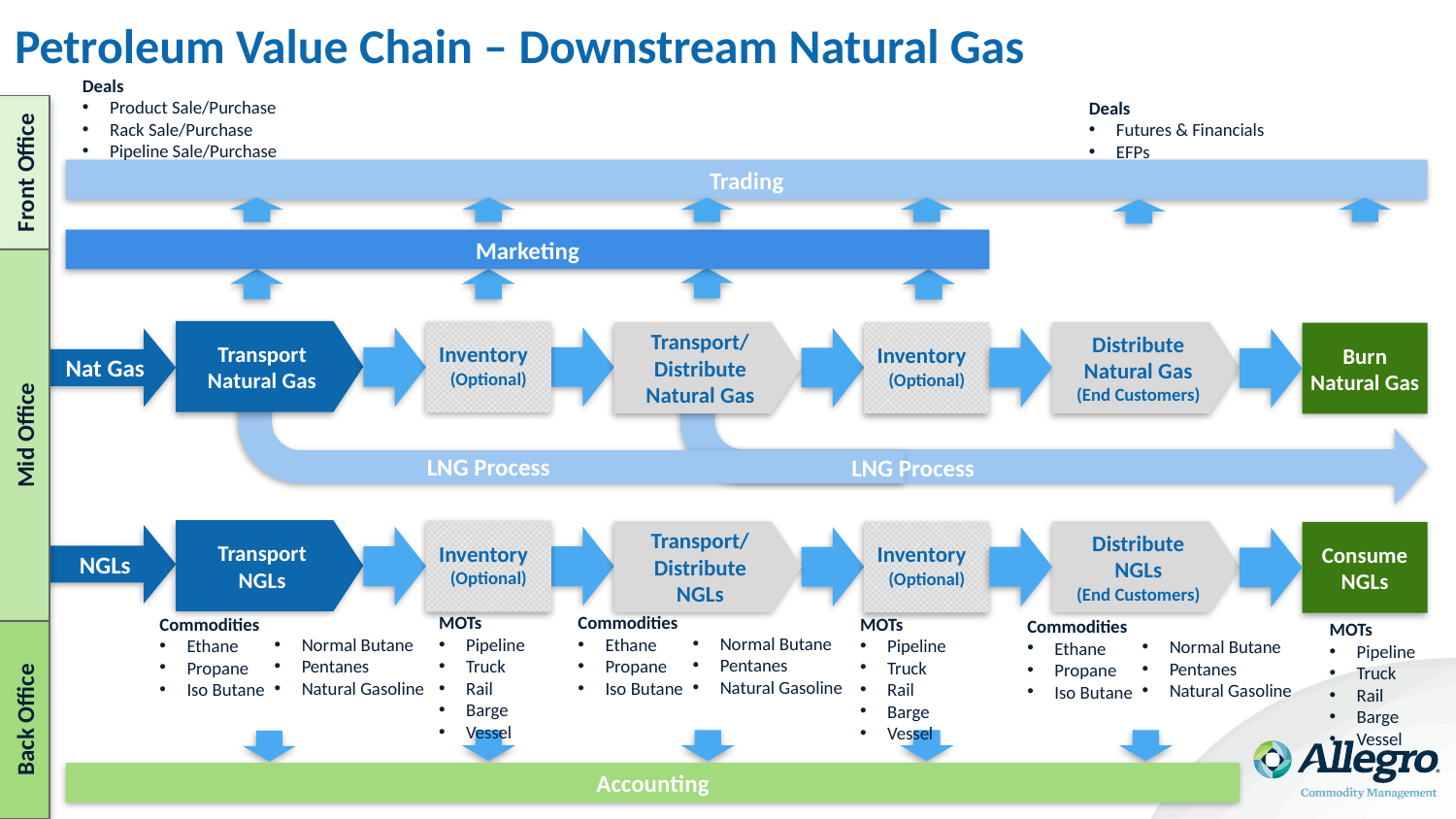

# Petroleum Value Chain – Downstream Natural Gas
Deals
Product Sale/Purchase
Rack Sale/Purchase
Pipeline Sale/Purchase
Deals
Futures & Financials
EFPs
Front Office
Trading

Marketing

Transport
Natural Gas
Inventory
(Optional)
Transport/
Distribute
Natural Gas
Inventory
(Optional)
Distribute
Natural Gas
(End Customers)
Burn
Natural Gas

Nat Gas

Mid Office
LNG Process
LNG Process
Transport
NGLs
Inventory
(Optional)
Transport/
Distribute
NGLs
Inventory
(Optional)
Distribute
NGLs
(End Customers)
Consume
NGLs
NGLs

NGLs
NGLs

Normal Butane
Pentanes
Natural Gasoline
Commodities
Ethane
Propane
Iso Butane

Normal Butane
Pentanes
Natural Gasoline
Commodities
Ethane
Propane
Iso Butane
MOTs
Pipeline
Truck
Rail
Barge
Vessel
MOTs
Pipeline
Truck
Rail
Barge
Vessel

Normal Butane
Pentanes
Natural Gasoline
Commodities
Ethane
Propane
Iso Butane
MOTs
Pipeline
Truck
Rail
Barge
Vessel
Back Office

Accounting